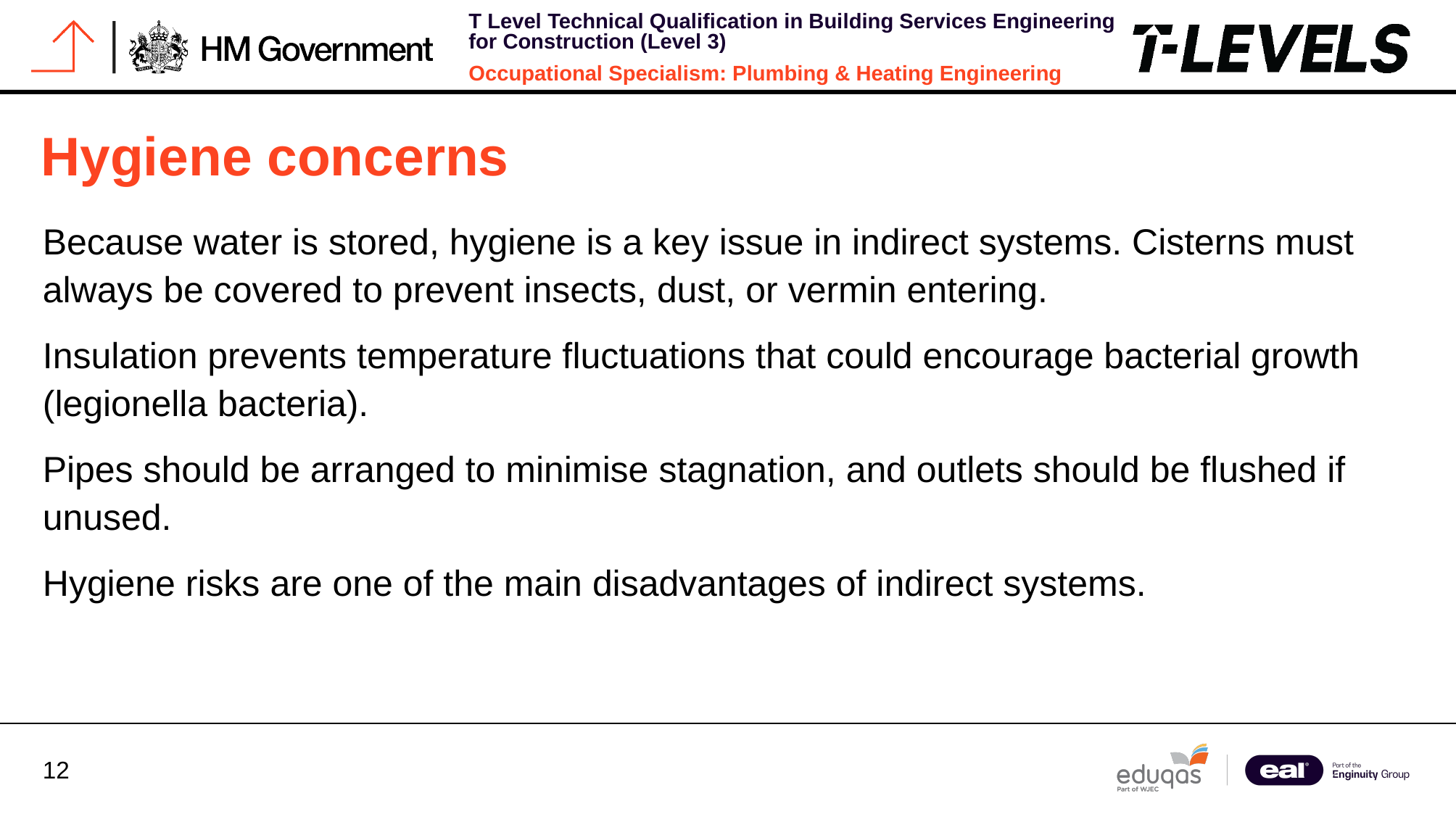

# Hygiene concerns
Because water is stored, hygiene is a key issue in indirect systems. Cisterns must always be covered to prevent insects, dust, or vermin entering.
Insulation prevents temperature fluctuations that could encourage bacterial growth (legionella bacteria).
Pipes should be arranged to minimise stagnation, and outlets should be flushed if unused.
Hygiene risks are one of the main disadvantages of indirect systems.